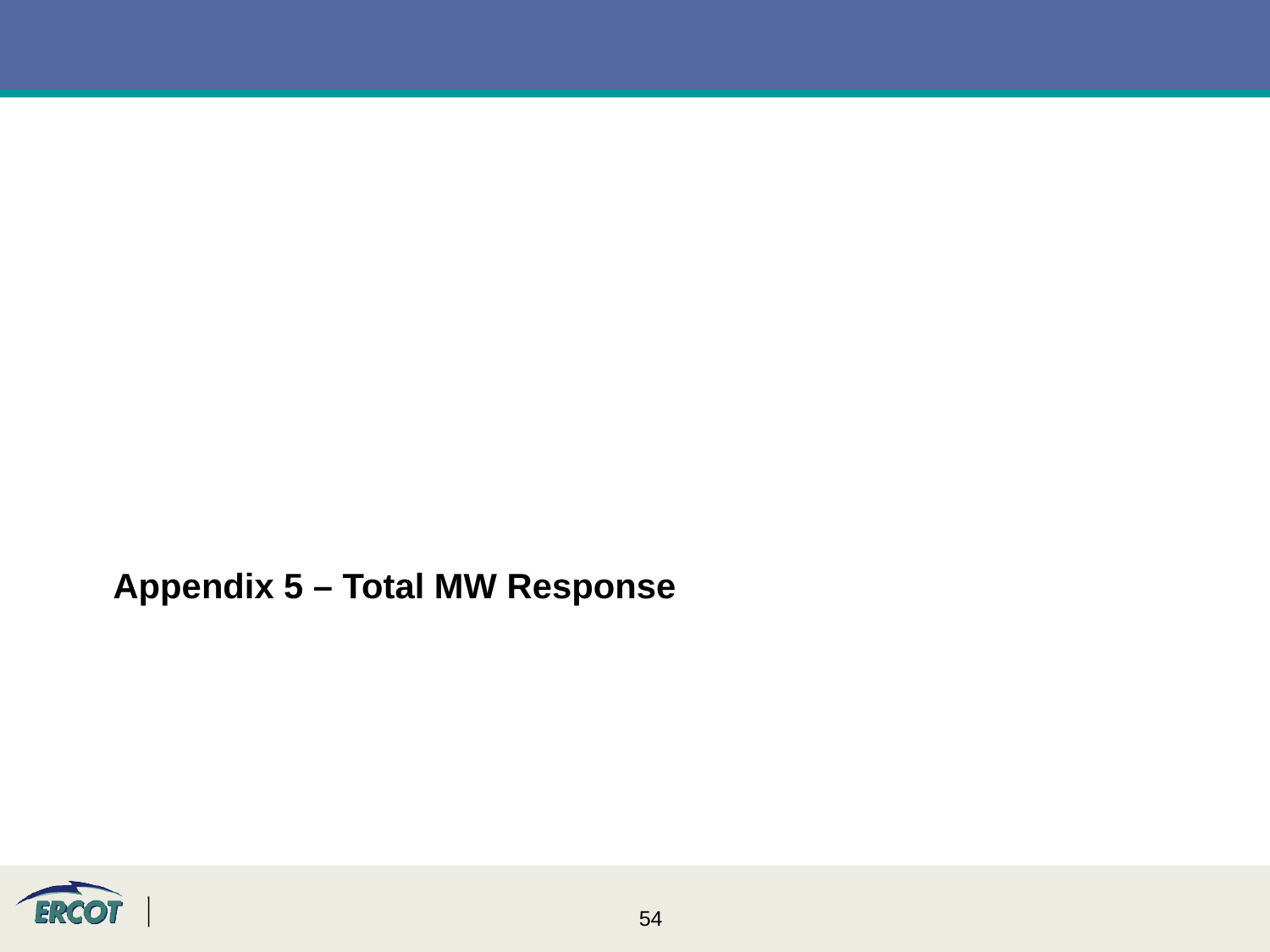

Appendix 5 – Total MW Response
#